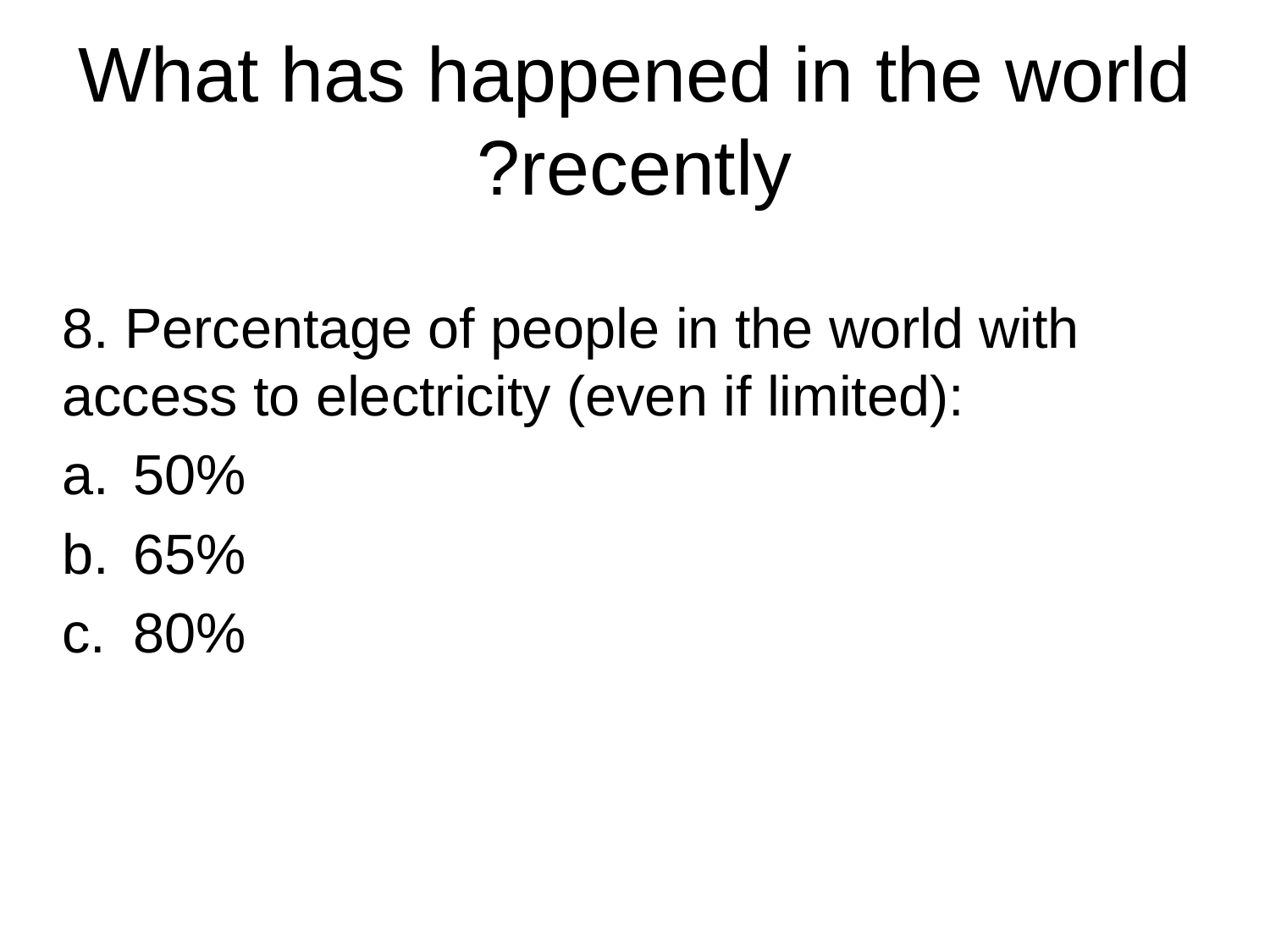

# What has happened in the world recently?
8. Percentage of people in the world with access to electricity (even if limited):
50%
65%
80%